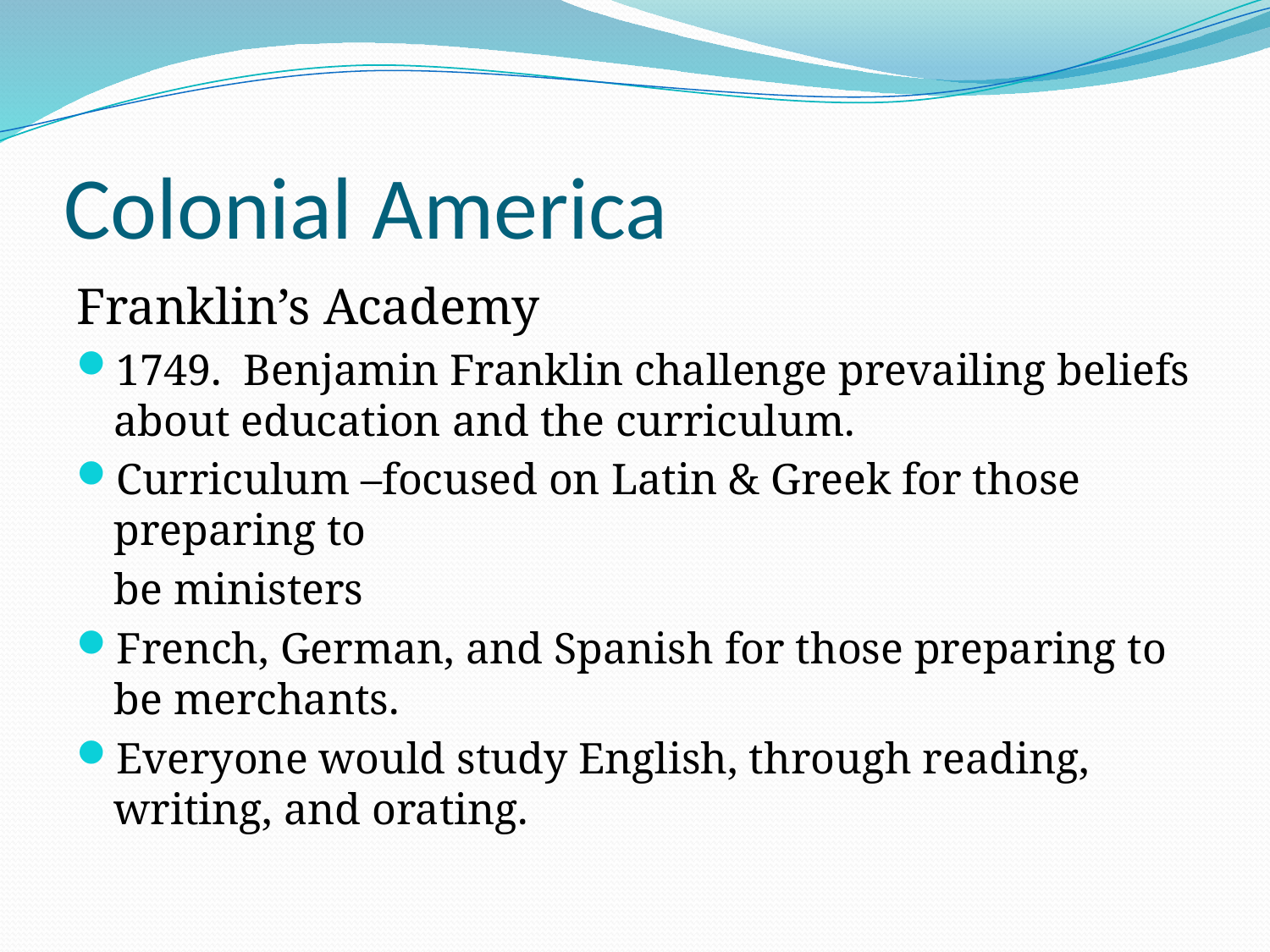

# Colonial America
Franklin’s Academy
1749.  Benjamin Franklin challenge prevailing beliefs about education and the curriculum.
Curriculum –focused on Latin & Greek for those preparing to
	be ministers
French, German, and Spanish for those preparing to be merchants.
Everyone would study English, through reading, writing, and orating.